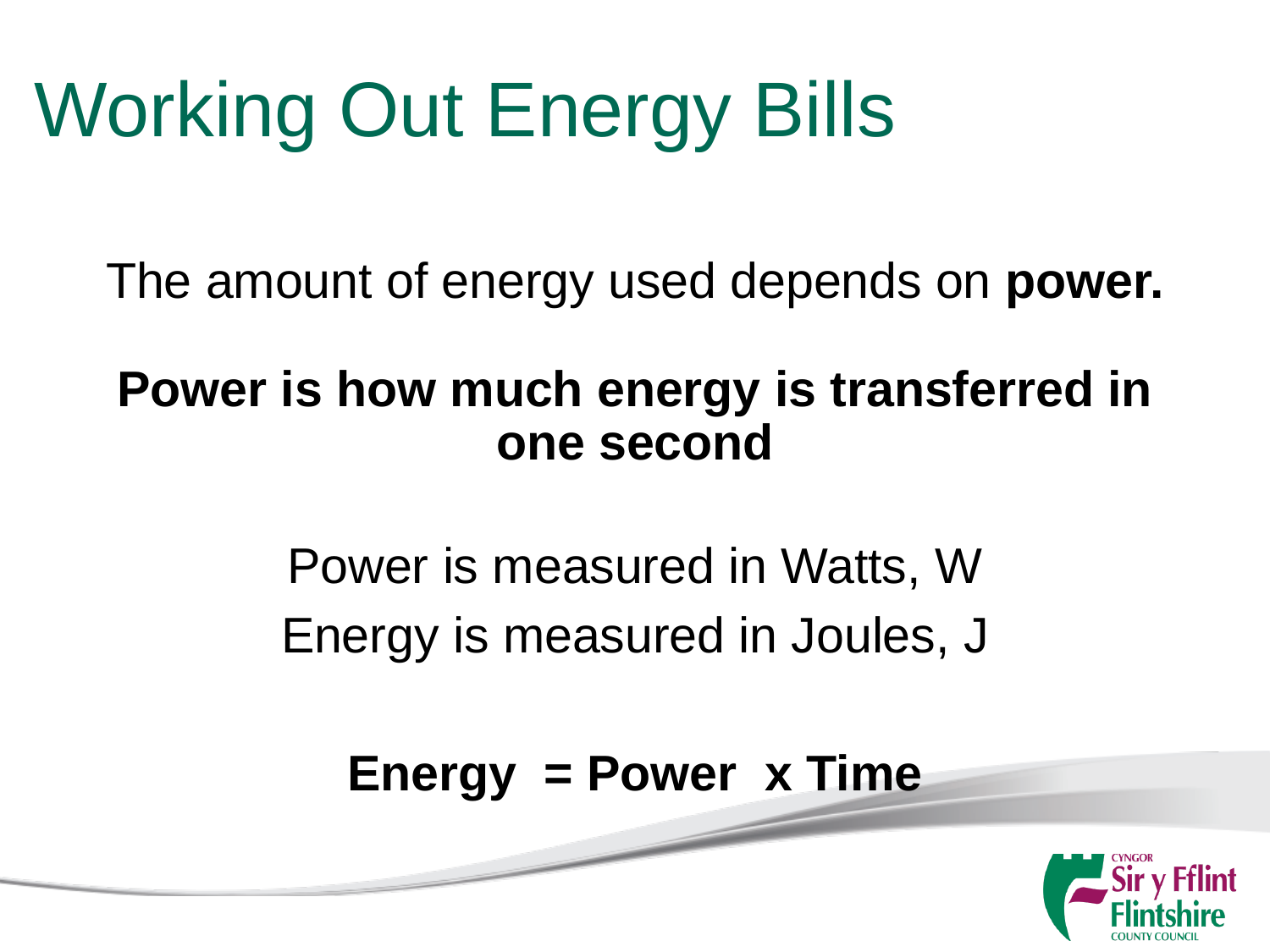

# Working Out Energy Bills
The amount of energy used depends on power.

Power is how much energy is transferred in one second

Power is measured in Watts, W
Energy is measured in Joules, J

Energy  = Power  x Time